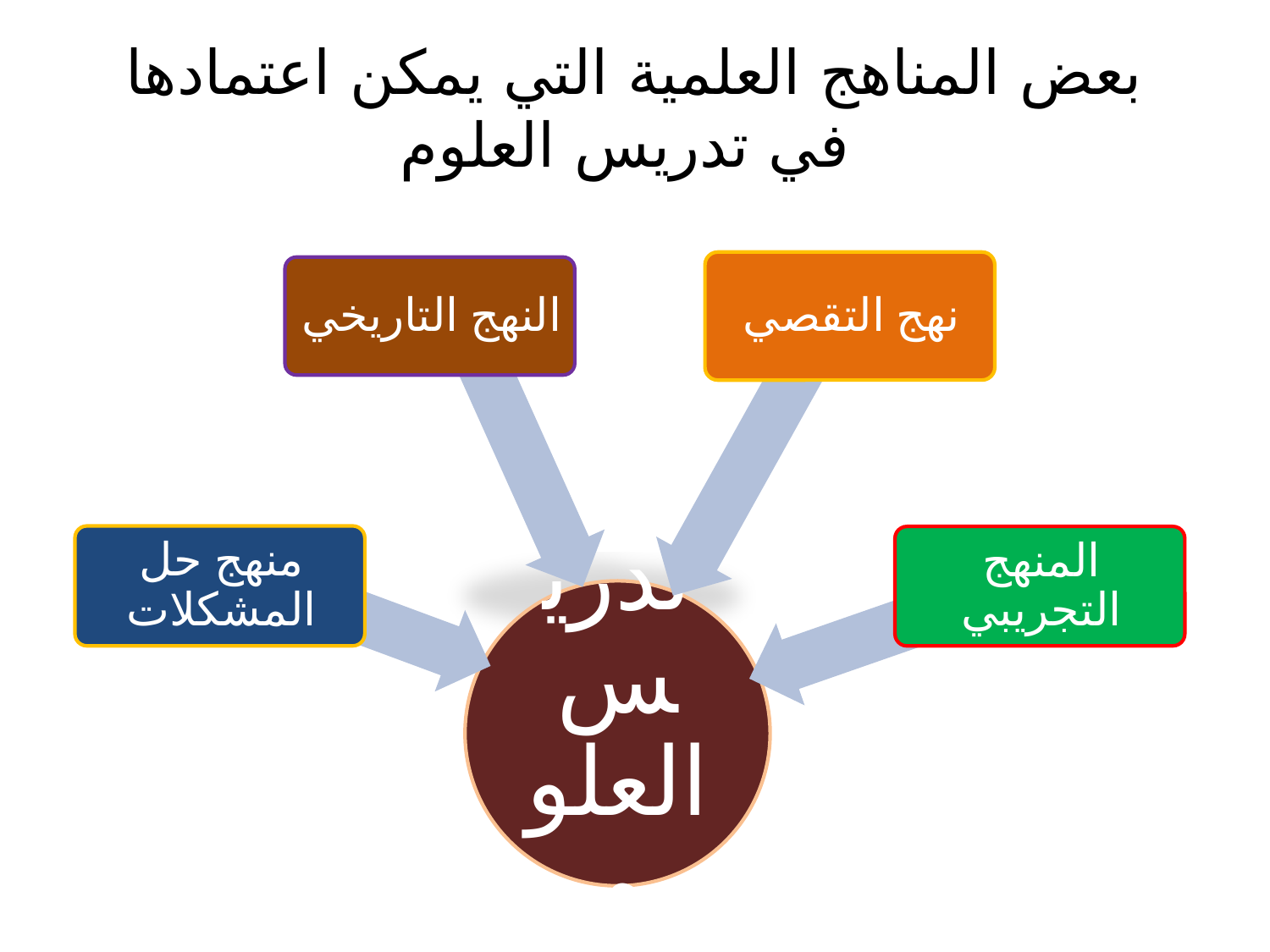

# بعض المناهج العلمية التي يمكن اعتمادها  في تدريس العلوم
تدريس العلوم
منهج حل المشكلات
النهج التاريخي
نهج التقصي
المنهج التجريبي